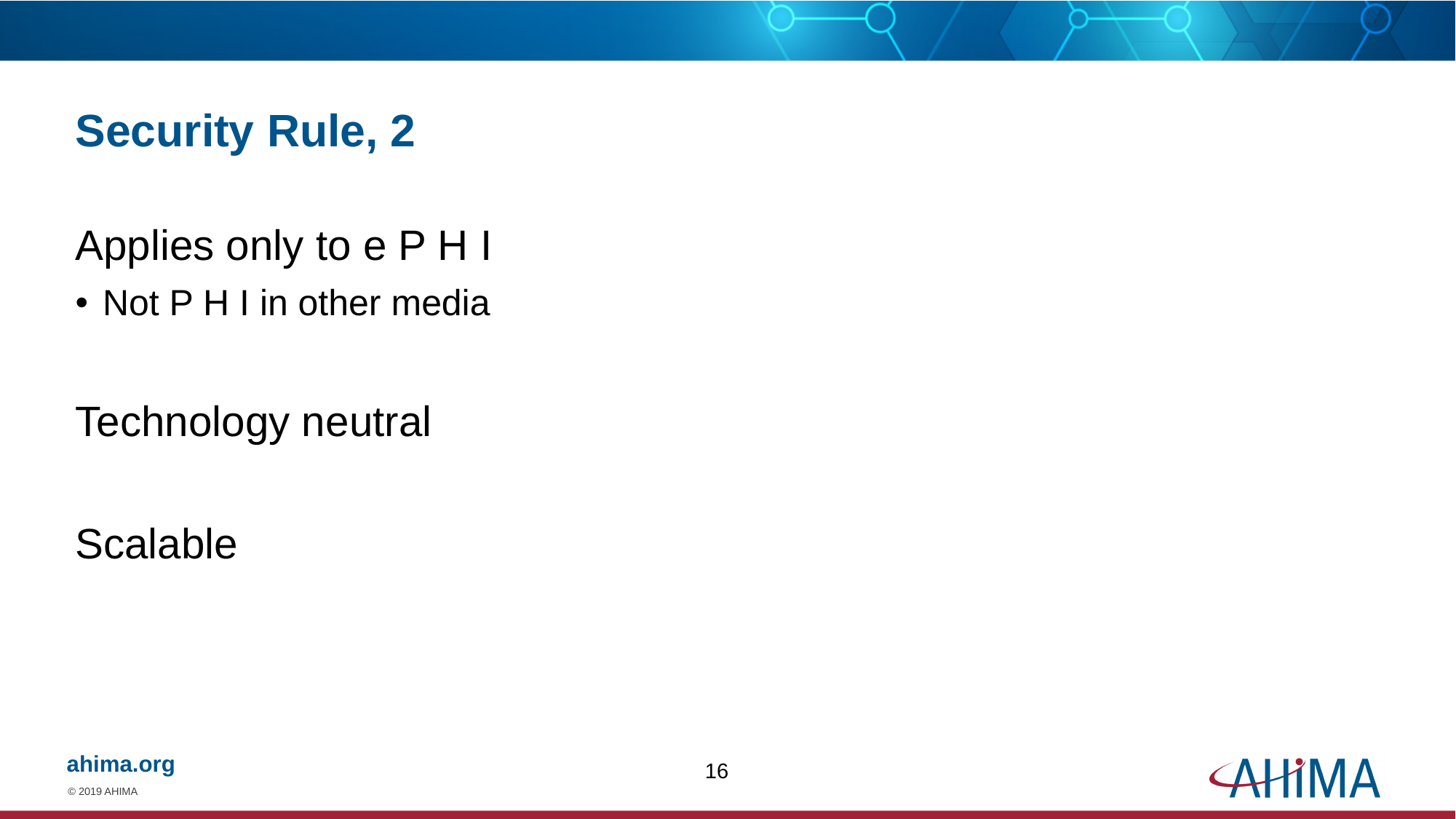

# Security Rule, 2
Applies only to e P H I
Not P H I in other media

Technology neutral

Scalable